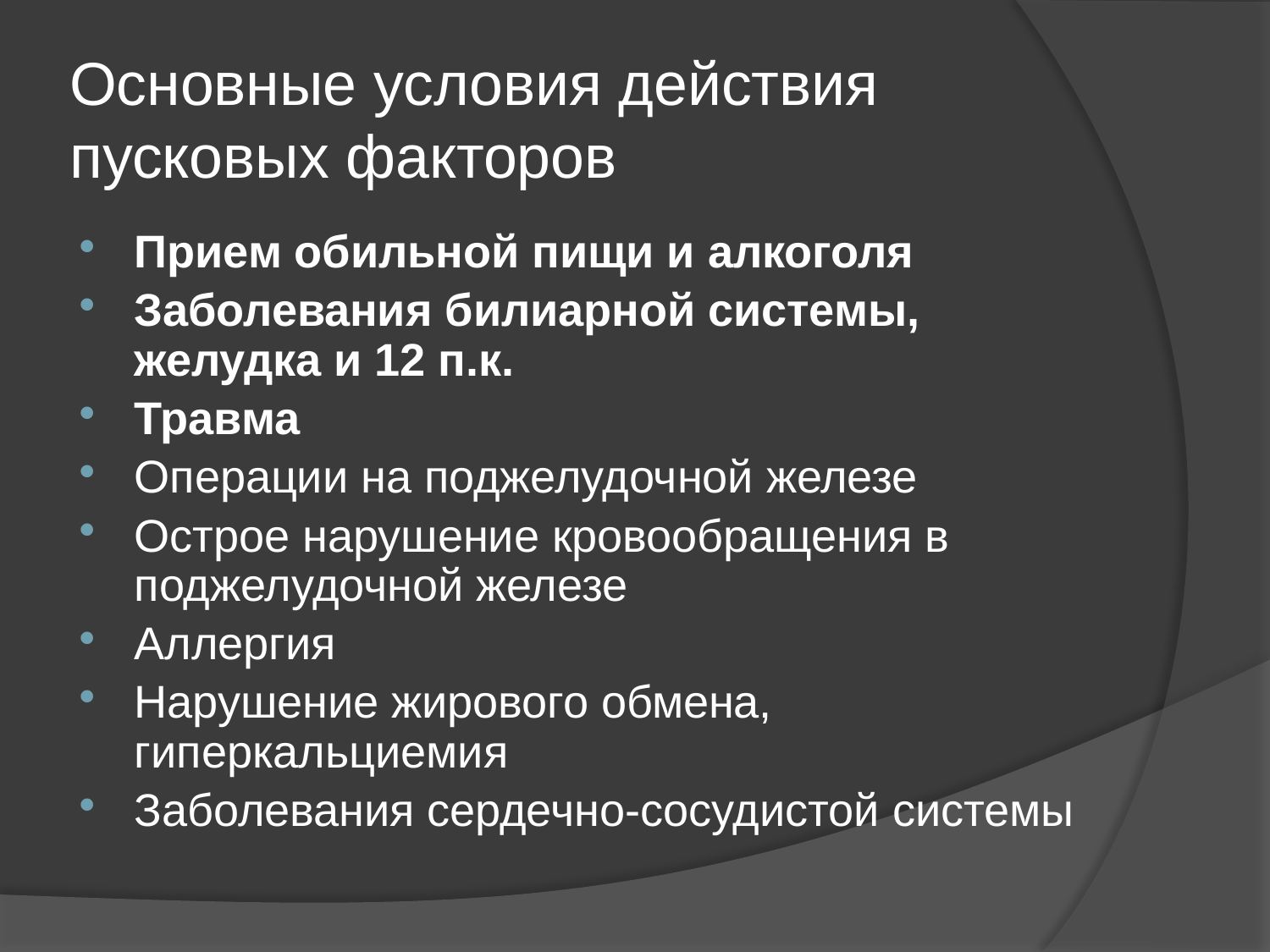

# Основные условия действия пусковых факторов
Прием обильной пищи и алкоголя
Заболевания билиарной системы, желудка и 12 п.к.
Травма
Операции на поджелудочной железе
Острое нарушение кровообращения в поджелудочной железе
Аллергия
Нарушение жирового обмена, гиперкальциемия
Заболевания сердечно-сосудистой системы